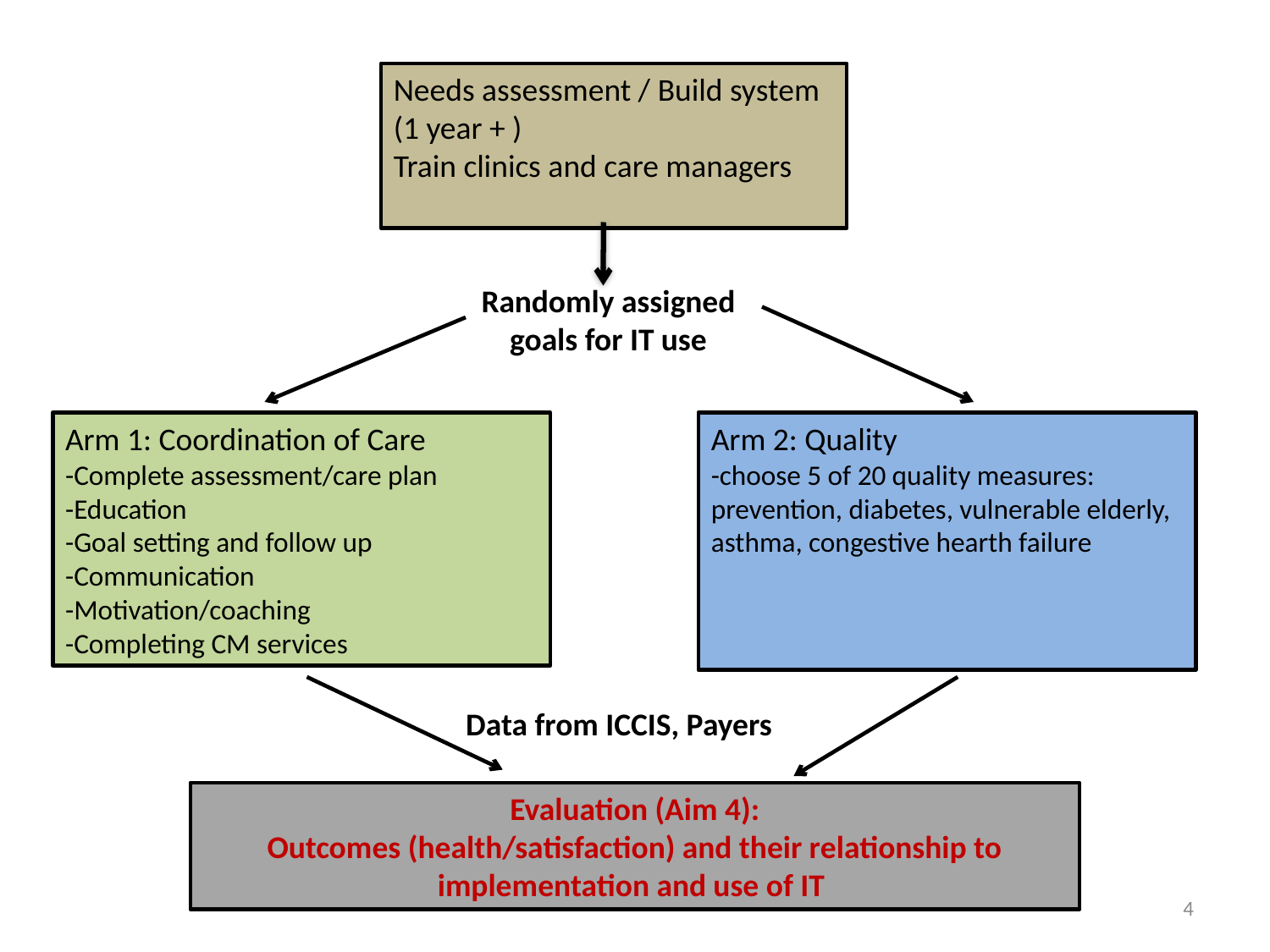

Needs assessment / Build system (1 year + )
Train clinics and care managers

Randomly assigned goals for IT use
Arm 1: Coordination of Care
-Complete assessment/care plan
-Education
-Goal setting and follow up
-Communication
-Motivation/coaching
-Completing CM services
Arm 2: Quality
-choose 5 of 20 quality measures: prevention, diabetes, vulnerable elderly, asthma, congestive hearth failure

Data from ICCIS, Payers
Evaluation (Aim 4):
Outcomes (health/satisfaction) and their relationship to implementation and use of IT
4